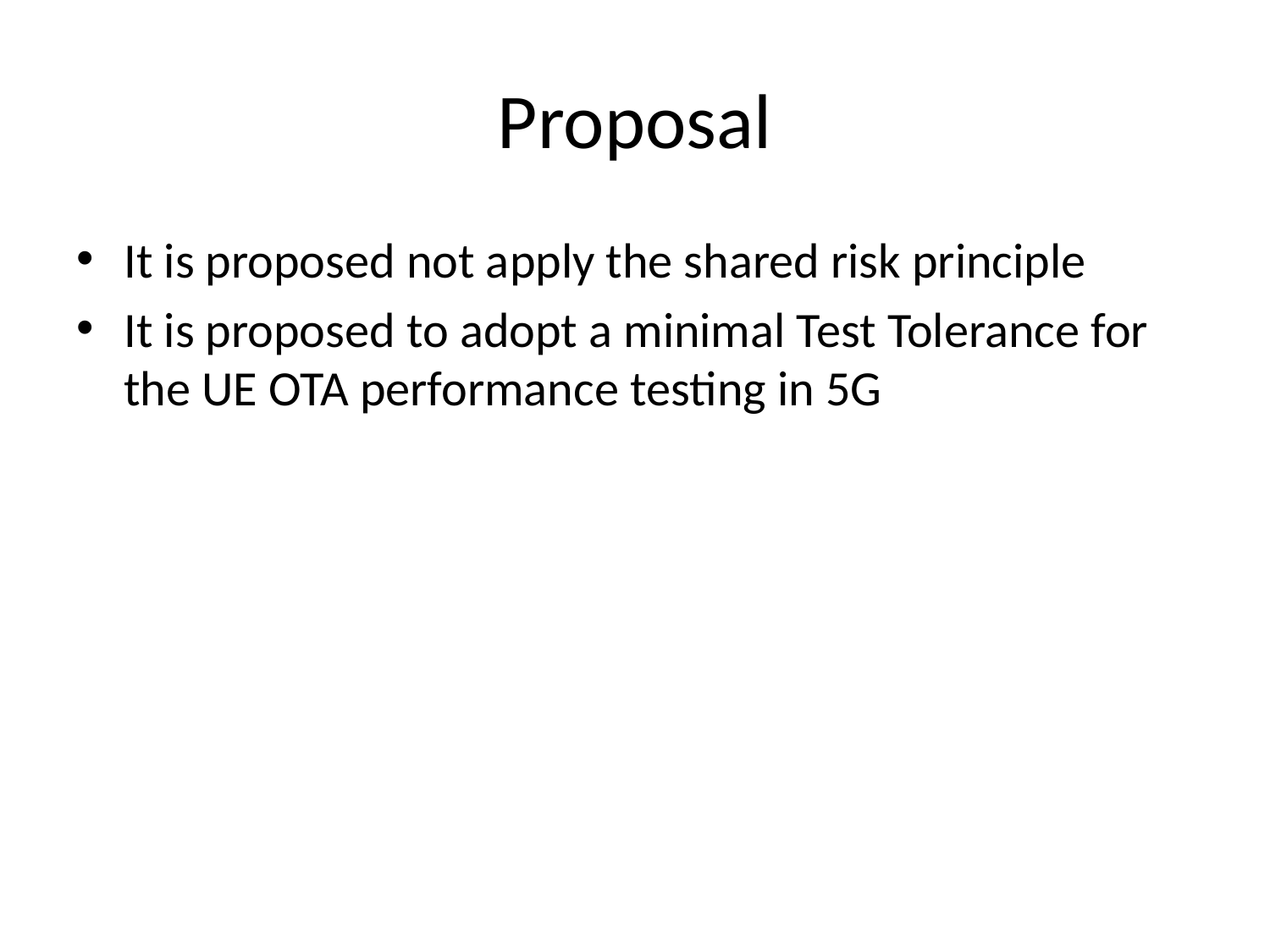

# Proposal
It is proposed not apply the shared risk principle
It is proposed to adopt a minimal Test Tolerance for the UE OTA performance testing in 5G